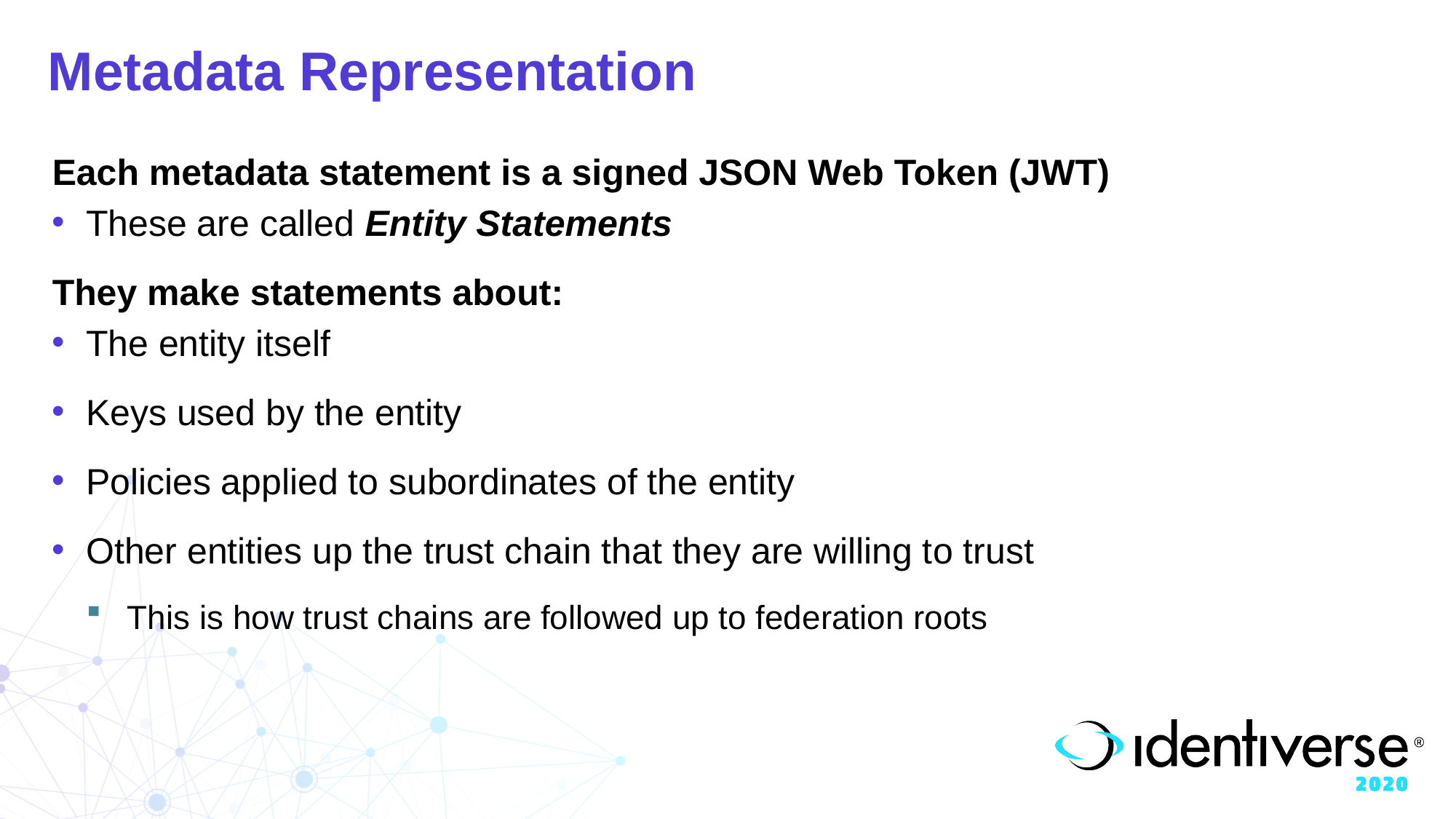

# Metadata Representation
Each metadata statement is a signed JSON Web Token (JWT)
These are called Entity Statements
They make statements about:
The entity itself
Keys used by the entity
Policies applied to subordinates of the entity
Other entities up the trust chain that they are willing to trust
This is how trust chains are followed up to federation roots